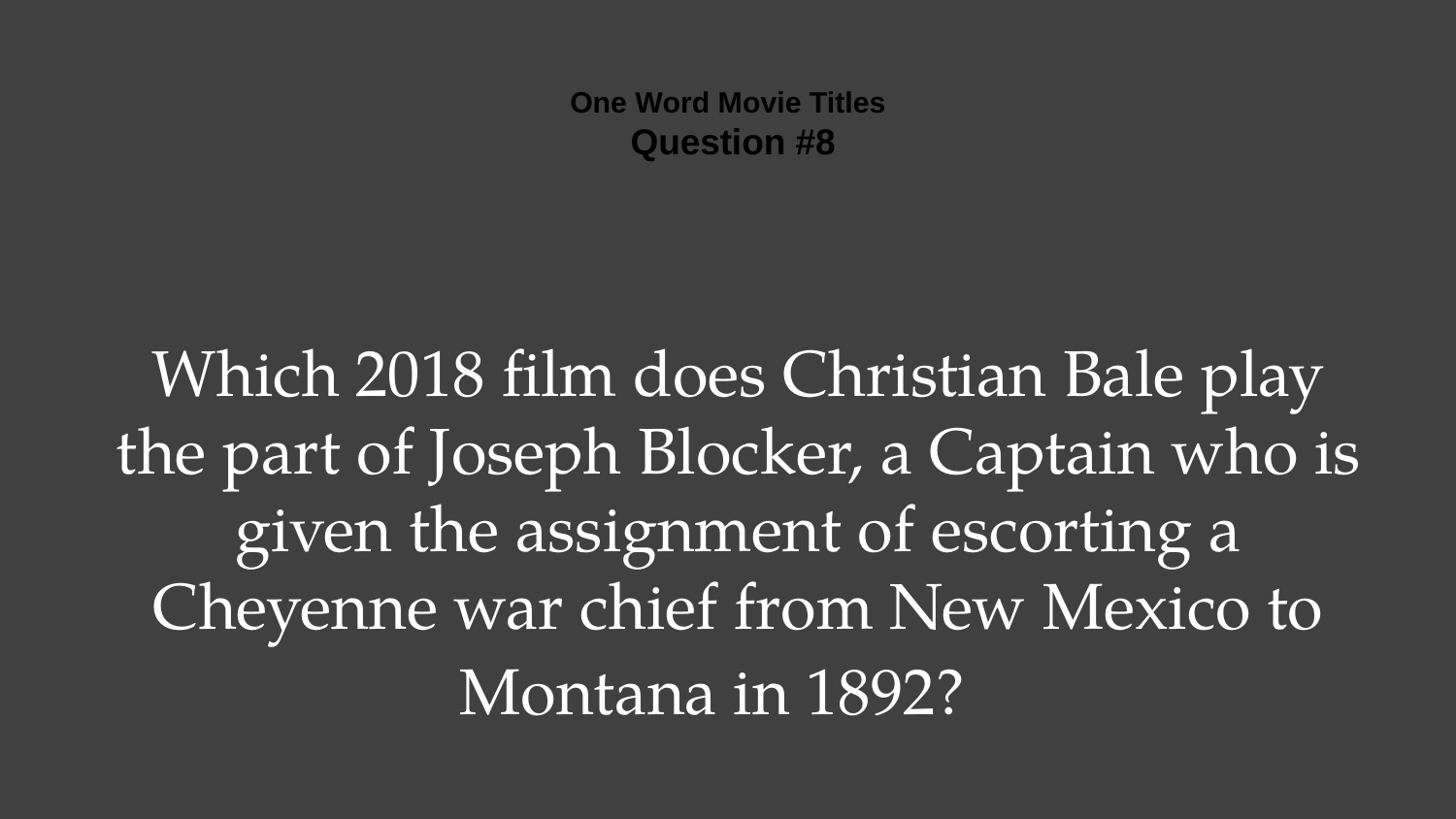

# One Word Movie Titles Question #8
Which 2018 film does Christian Bale play the part of Joseph Blocker, a Captain who is given the assignment of escorting a Cheyenne war chief from New Mexico to Montana in 1892?